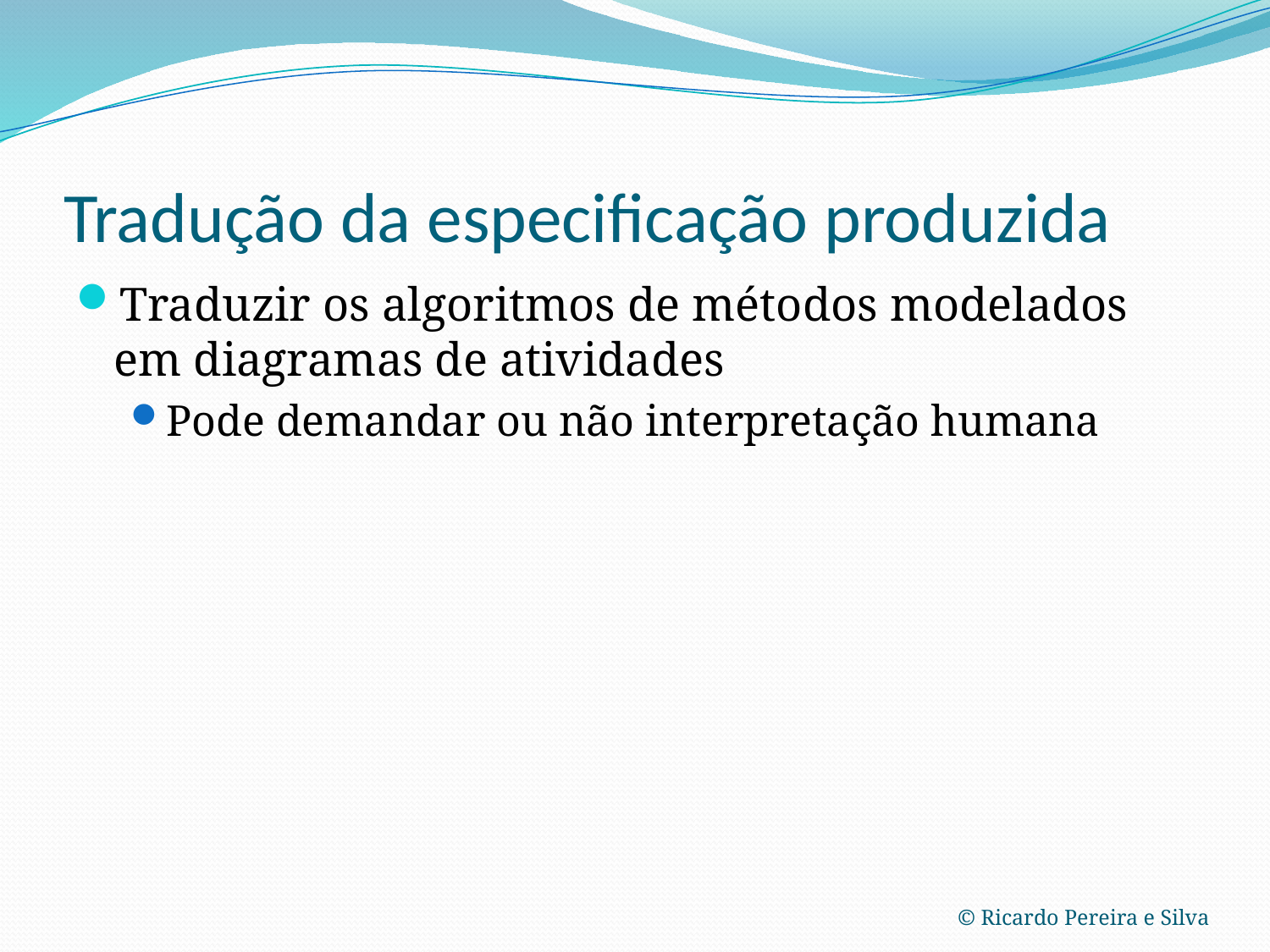

# Tradução da especificação produzida
Traduzir os algoritmos de métodos modelados em diagramas de atividades
Pode demandar ou não interpretação humana
© Ricardo Pereira e Silva